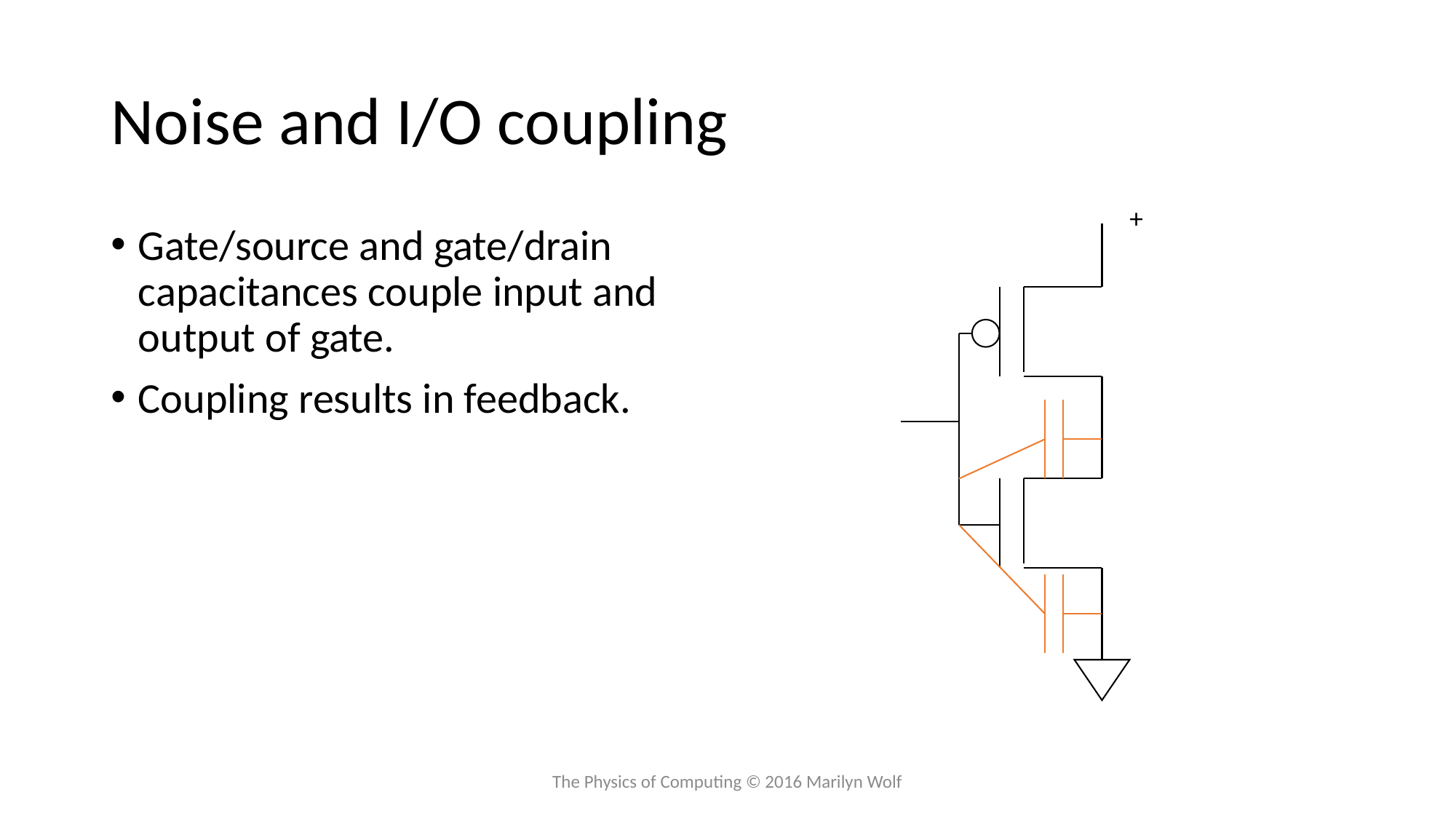

# Noise and I/O coupling
+
Gate/source and gate/drain capacitances couple input and output of gate.
Coupling results in feedback.

The Physics of Computing © 2016 Marilyn Wolf